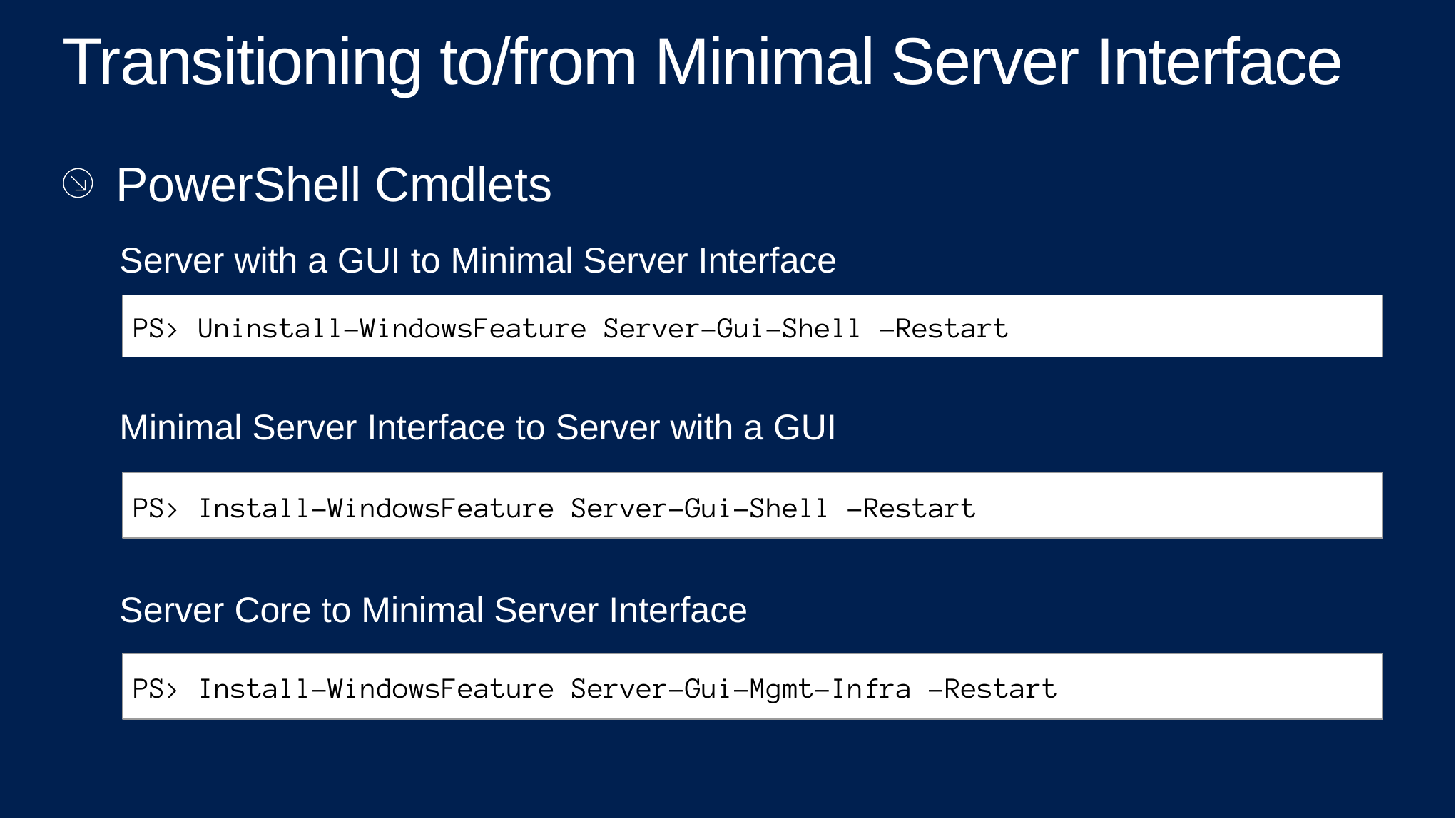

Transitioning to/from Minimal Server Interface
PowerShell Cmdlets
Server with a GUI to Minimal Server Interface

Minimal Server Interface to Server with a GUI

Server Core to Minimal Server Interface

PS> Uninstall-WindowsFeature Server-Gui-Shell -Restart
PS> Install-WindowsFeature Server-Gui-Shell -Restart
PS> Install-WindowsFeature Server-Gui-Mgmt-Infra -Restart